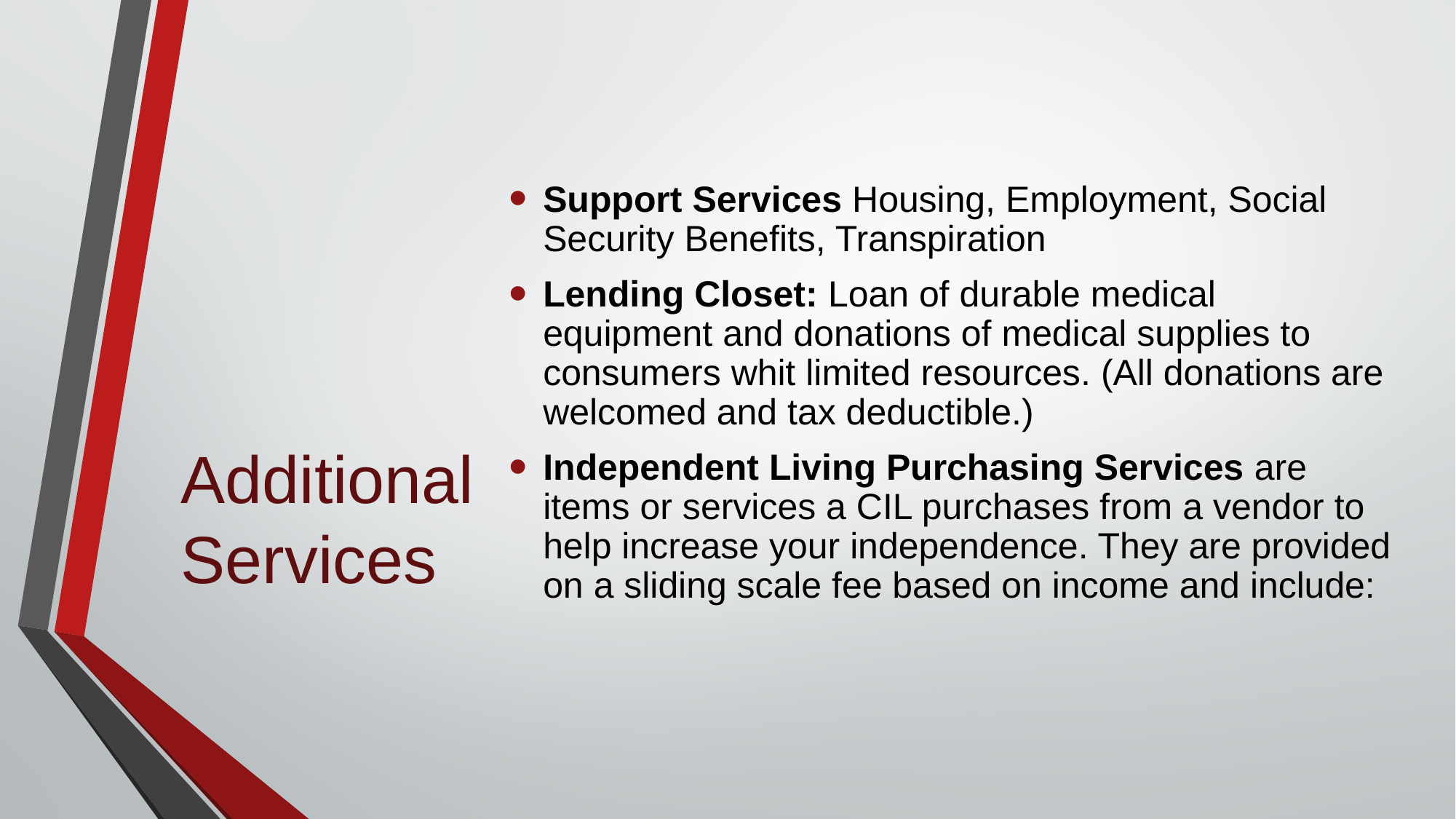

Support Services Housing, Employment, Social Security Benefits, Transpiration
Lending Closet: Loan of durable medical equipment and donations of medical supplies to consumers whit limited resources. (All donations are welcomed and tax deductible.)
Independent Living Purchasing Services are items or services a CIL purchases from a vendor to help increase your independence. They are provided on a sliding scale fee based on income and include:
# Additional Services